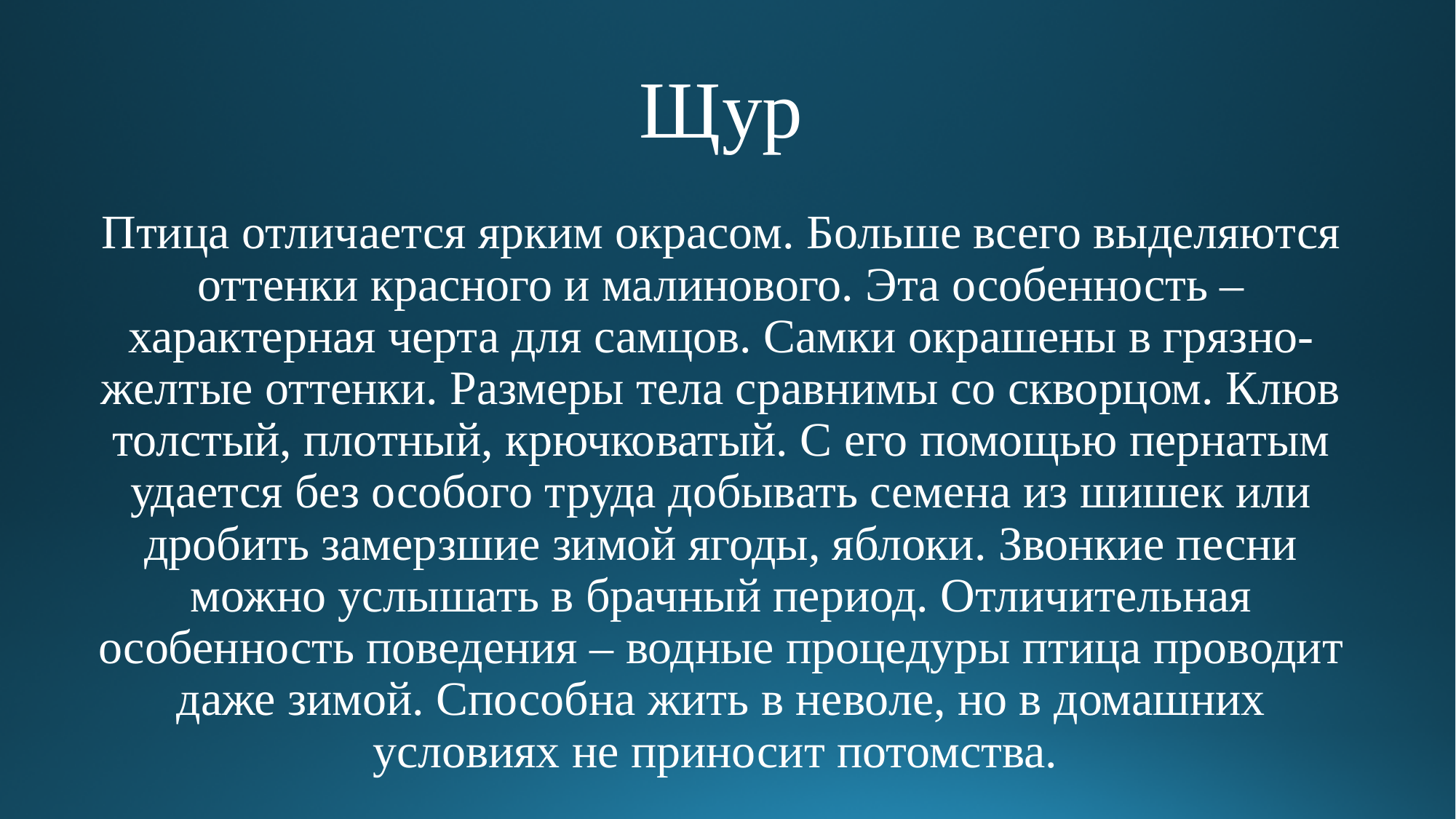

# Щур Птица отличается ярким окрасом. Больше всего выделяются оттенки красного и малинового. Эта особенность – характерная черта для самцов. Самки окрашены в грязно-желтые оттенки. Размеры тела сравнимы со скворцом. Клюв толстый, плотный, крючковатый. С его помощью пернатым удается без особого труда добывать семена из шишек или дробить замерзшие зимой ягоды, яблоки. Звонкие песни можно услышать в брачный период. Отличительная особенность поведения – водные процедуры птица проводит даже зимой. Способна жить в неволе, но в домашних условиях не приносит потомства.